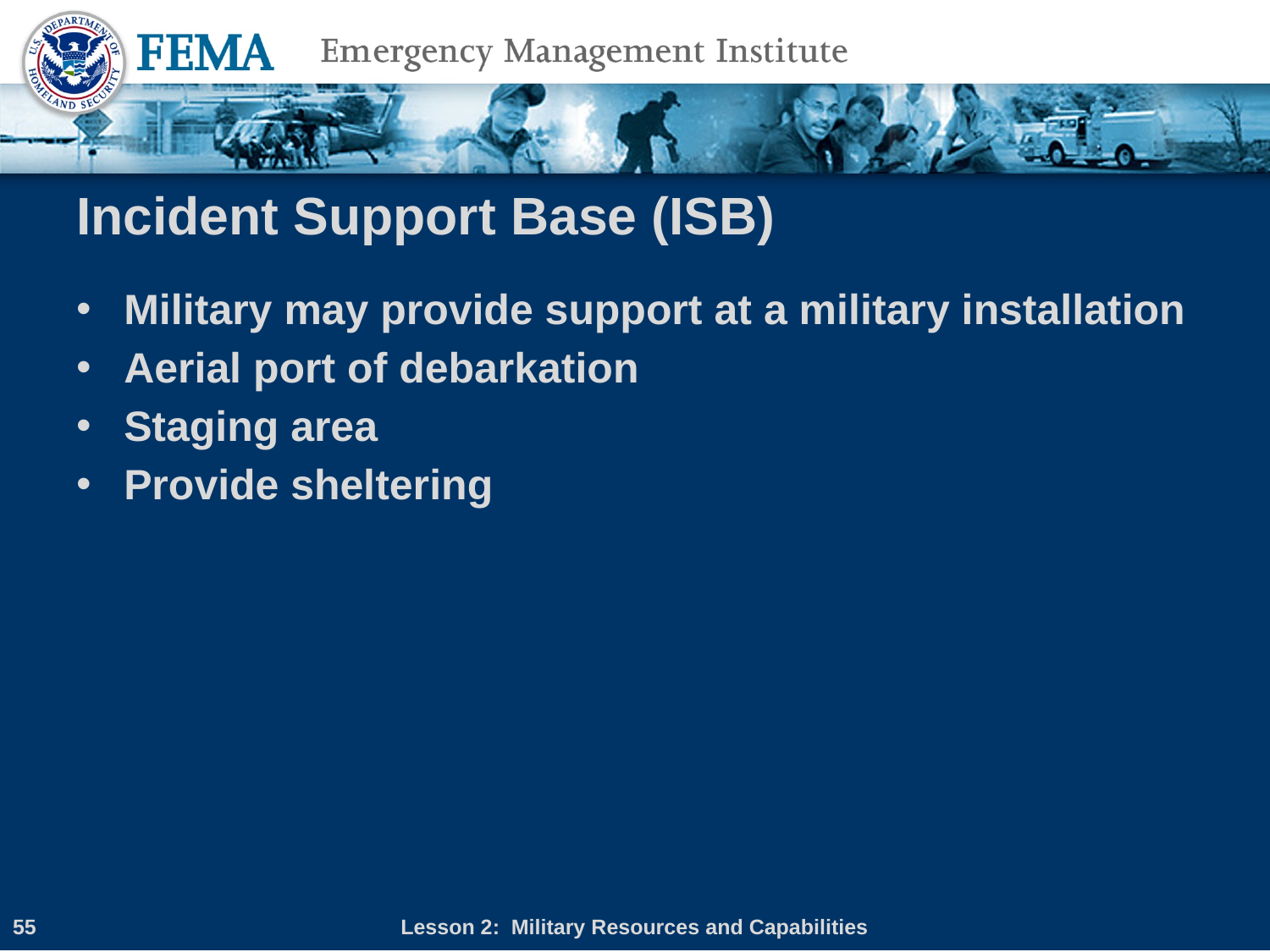

# Incident Support Base (ISB)
Military may provide support at a military installation
Aerial port of debarkation
Staging area
Provide sheltering
55
Lesson 2:  Military Resources and Capabilities